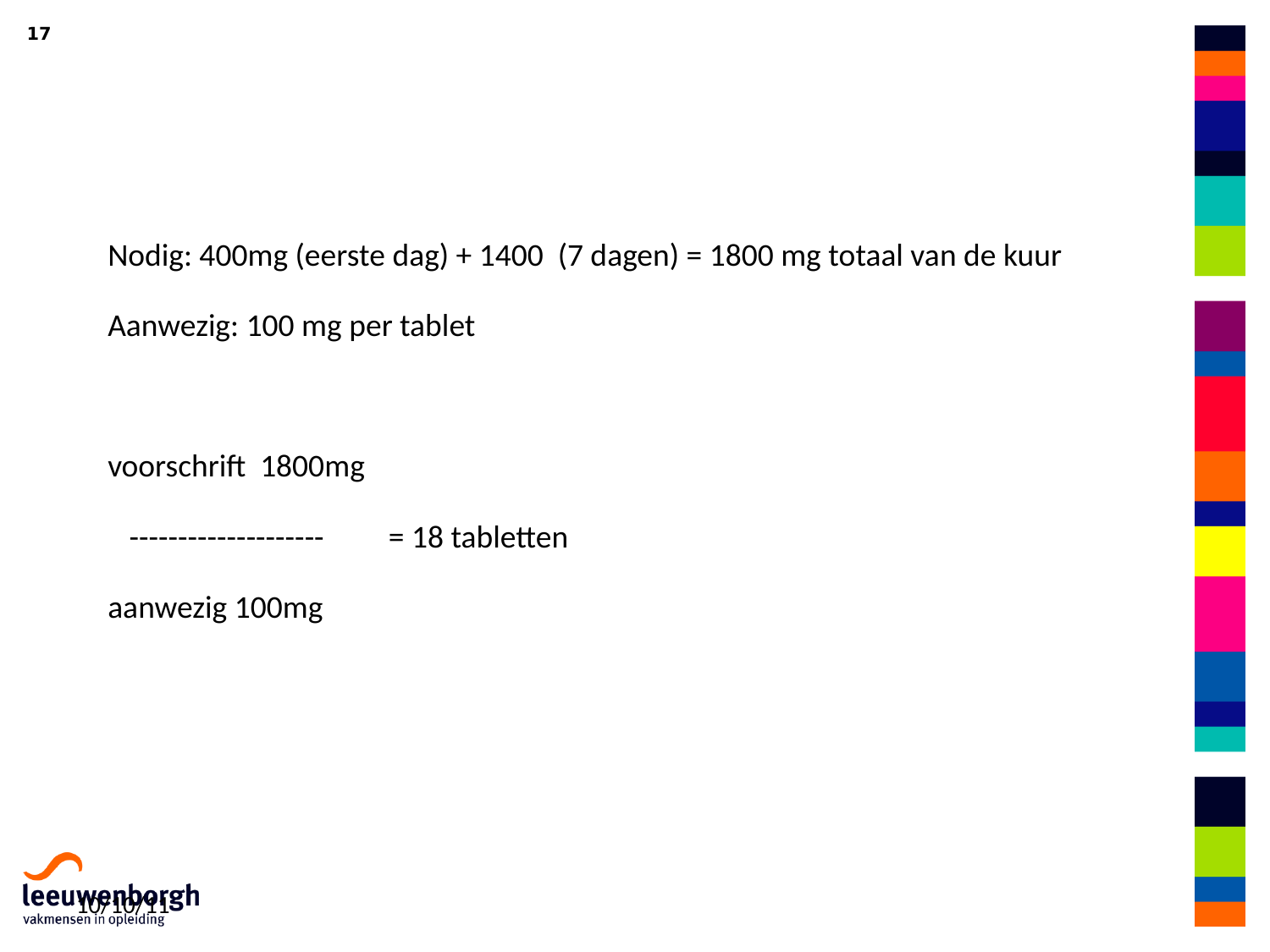

# Nodig: 400mg (eerste dag) + 1400  (7 dagen) = 1800 mg totaal van de kuur Aanwezig: 100 mg per tablet voorschrift  1800mg --------------------         = 18 tabletten aanwezig 100mg

10/10/11